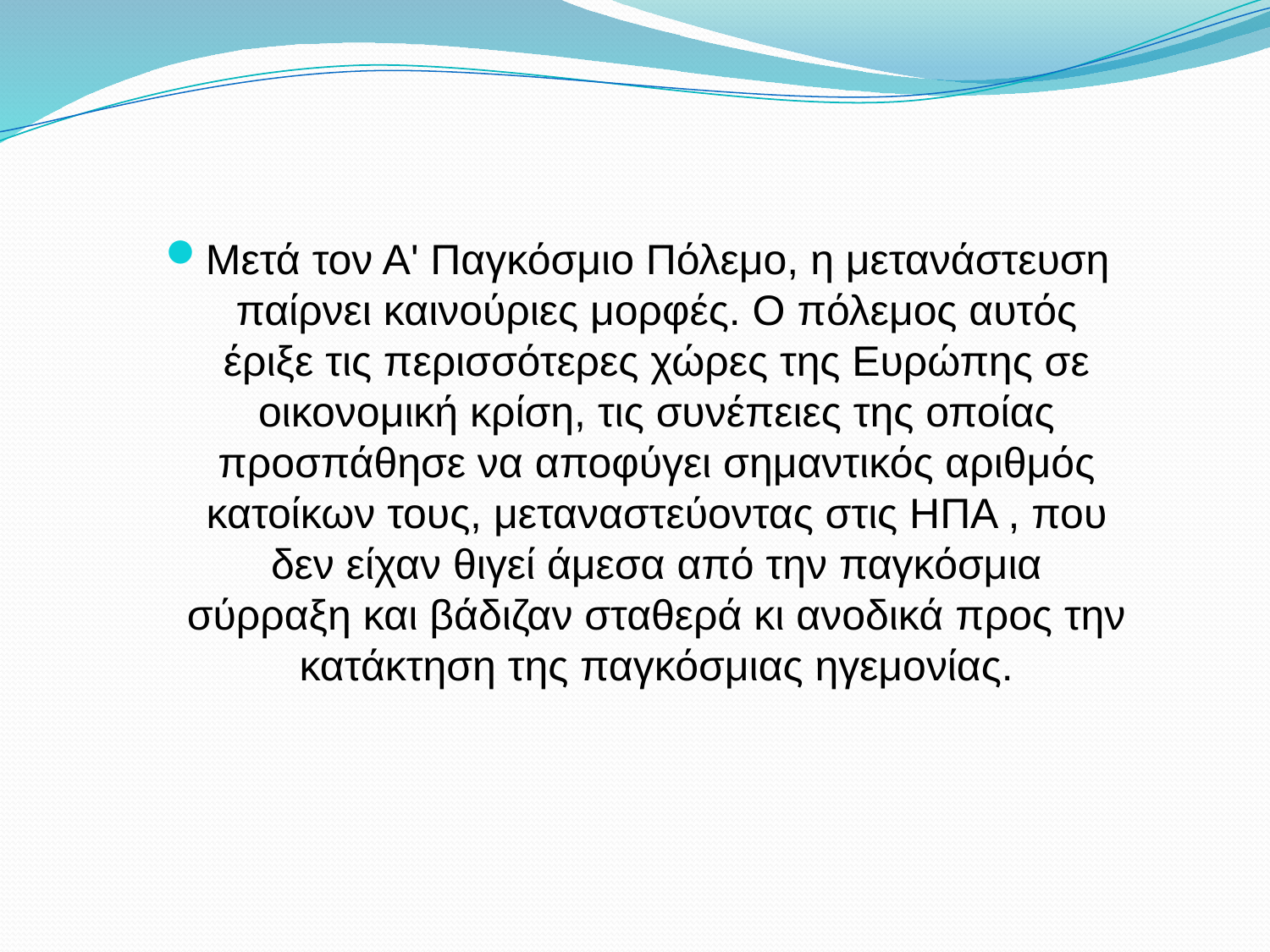

Μετά τον Α' Παγκόσμιο Πόλεμο, η μετανάστευση παίρνει καινούριες μορφές. Ο πόλεμος αυτός έριξε τις περισσότερες χώρες της Ευρώπης σε οικονομική κρίση, τις συνέπειες της οποίας προσπάθησε να αποφύγει σημαντικός αριθμός κατοίκων τους, μεταναστεύοντας στις ΗΠΑ , που δεν είχαν θιγεί άμεσα από την παγκόσμια σύρραξη και βάδιζαν σταθερά κι ανοδικά προς την κατάκτηση της παγκόσμιας ηγεμονίας.